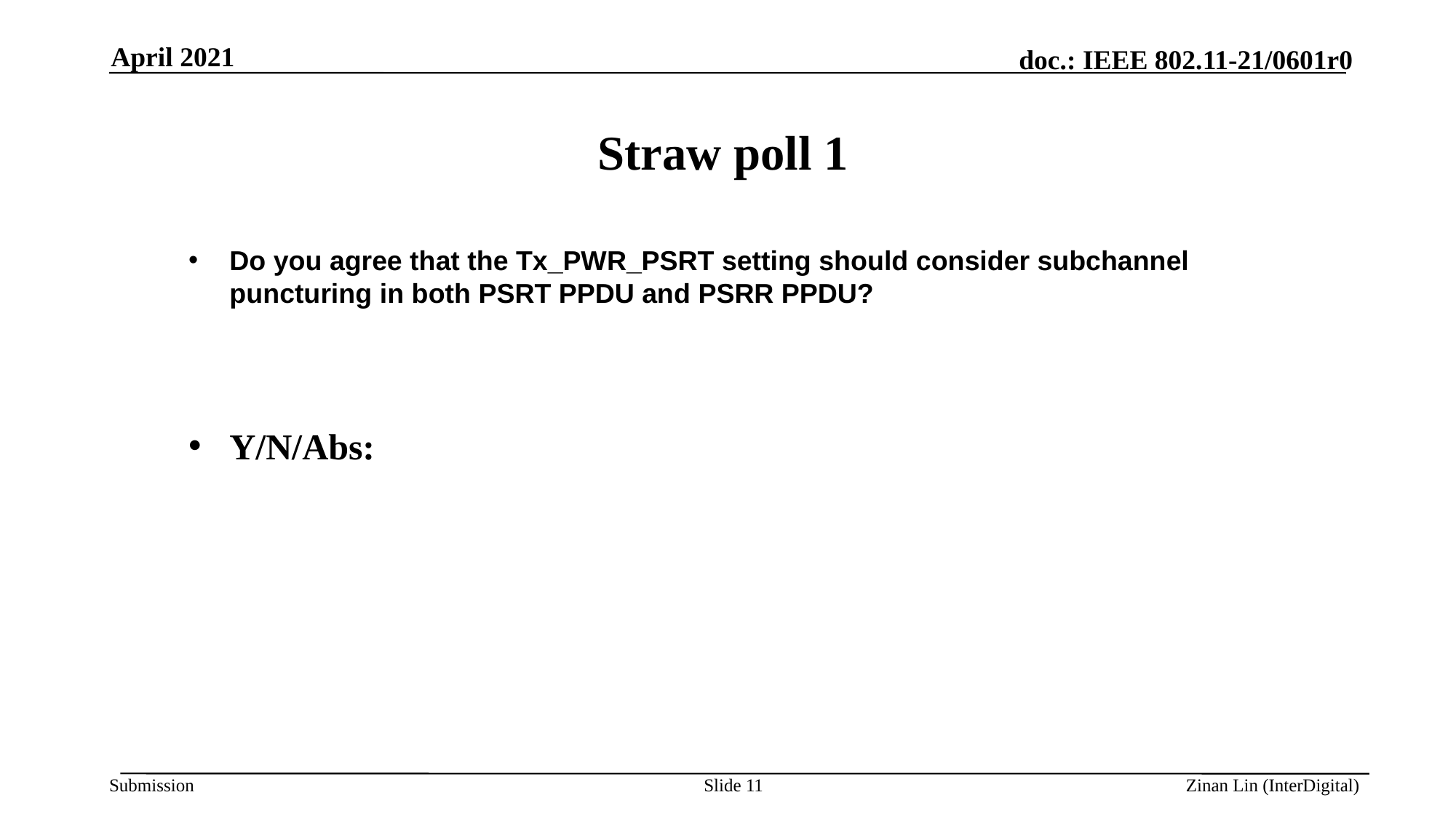

April 2021
# Straw poll 1

Do you agree that the Tx_PWR_PSRT setting should consider subchannel puncturing in both PSRT PPDU and PSRR PPDU?

Y/N/Abs:

Slide 11
Zinan Lin (InterDigital)